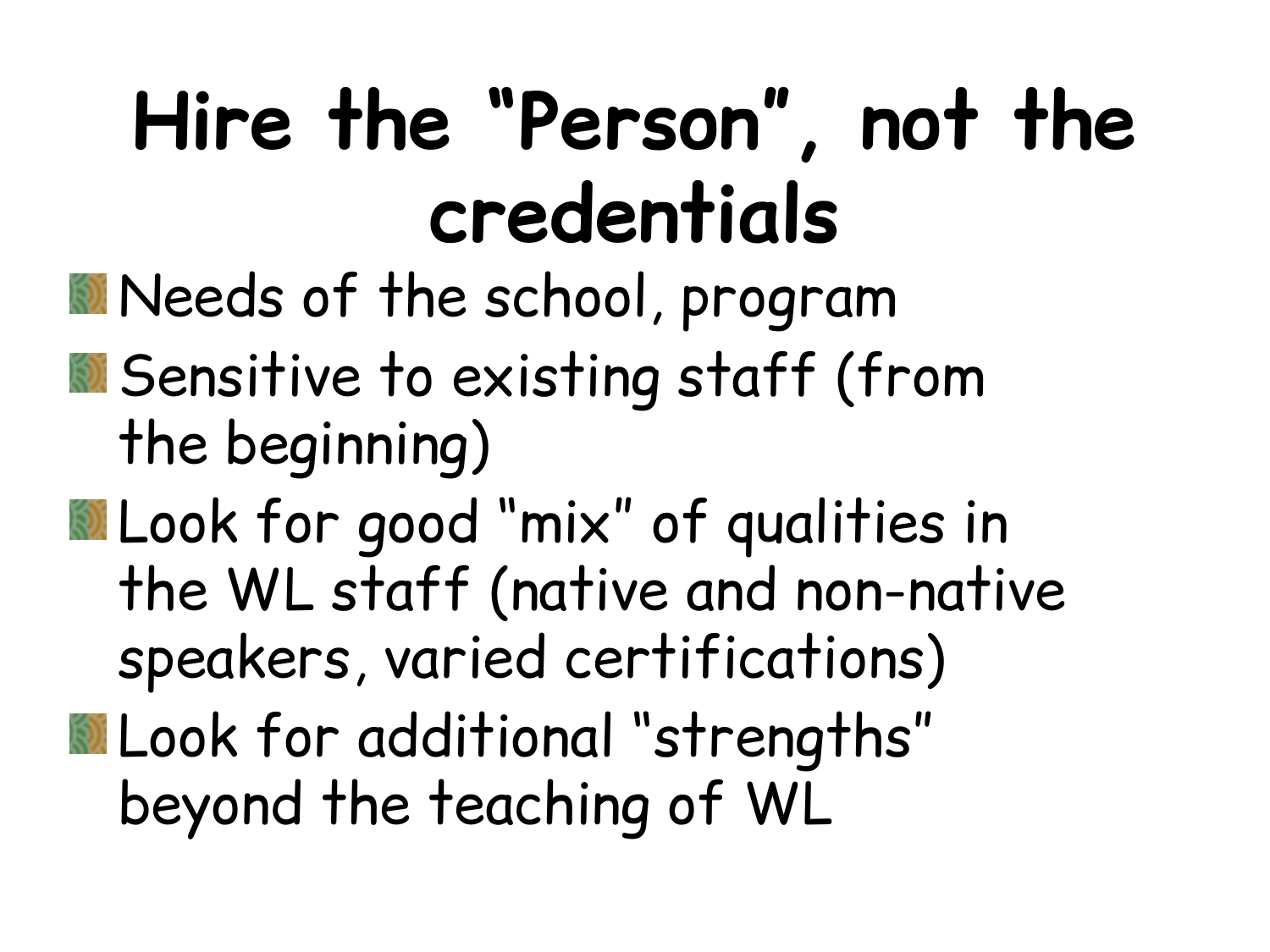

# Hire the “Person”, not the credentials

Needs of the school, program
Sensitive to existing staff (from the beginning)
Look for good “mix” of qualities in the WL staff (native and non-native speakers, varied certifications)
Look for additional “strengths” beyond the teaching of WL